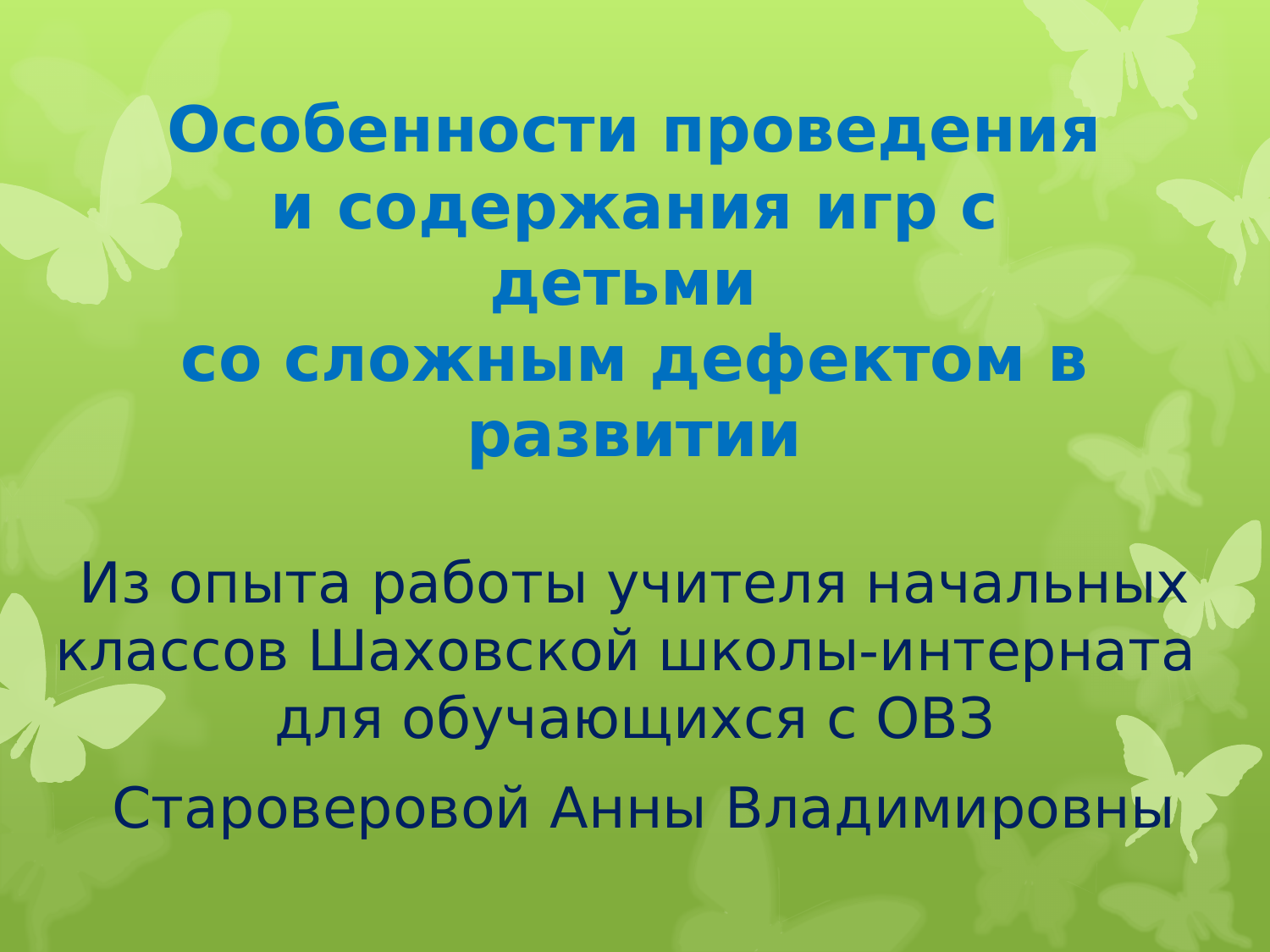

# Особенности проведения и содержания игр с детьми со сложным дефектом в развитии

Из опыта работы учителя начальных классов Шаховской школы-интерната  для обучающихся с ОВЗ
 Староверовой Анны Владимировны